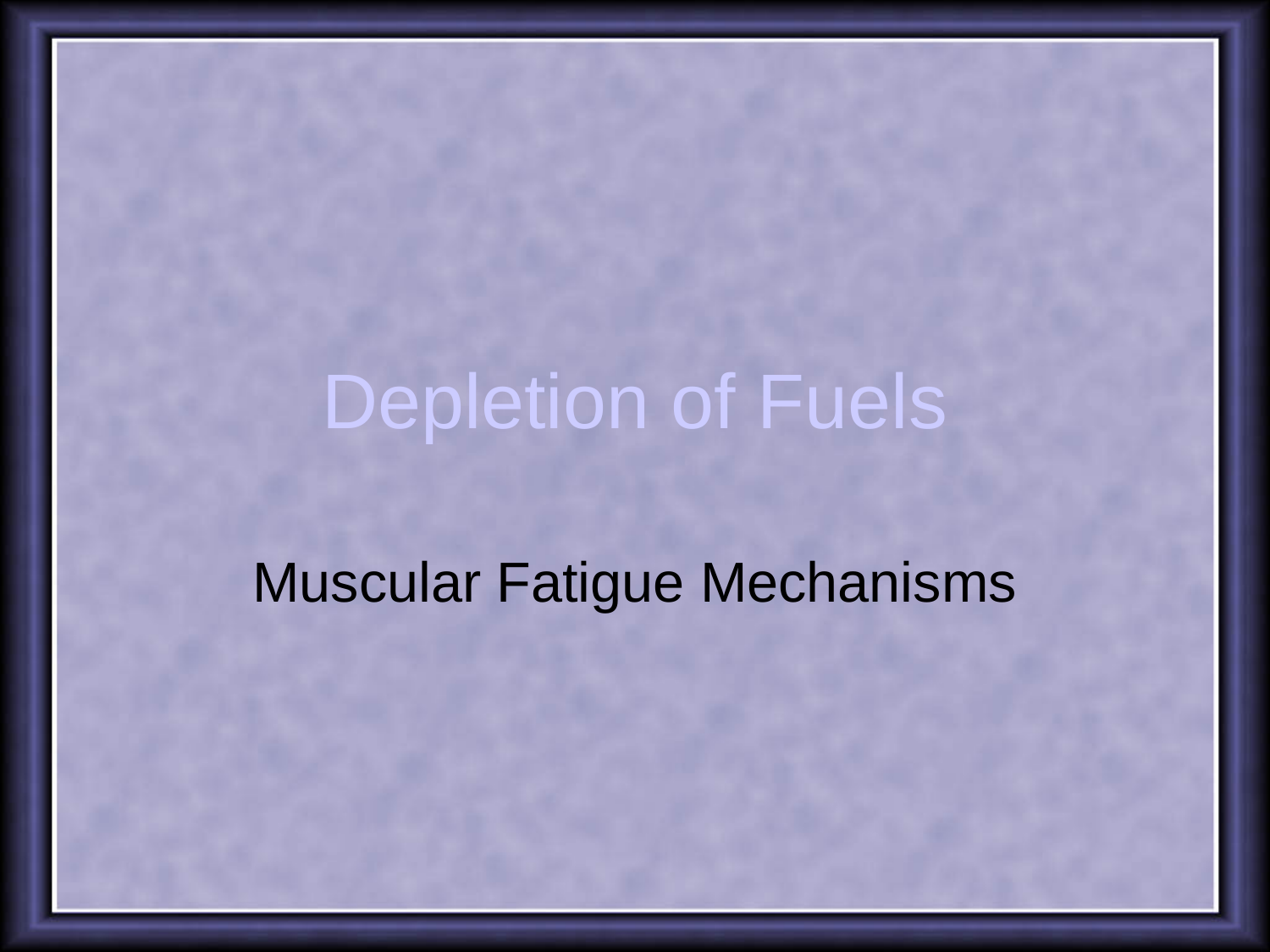

# Depletion of Fuels
Muscular Fatigue Mechanisms